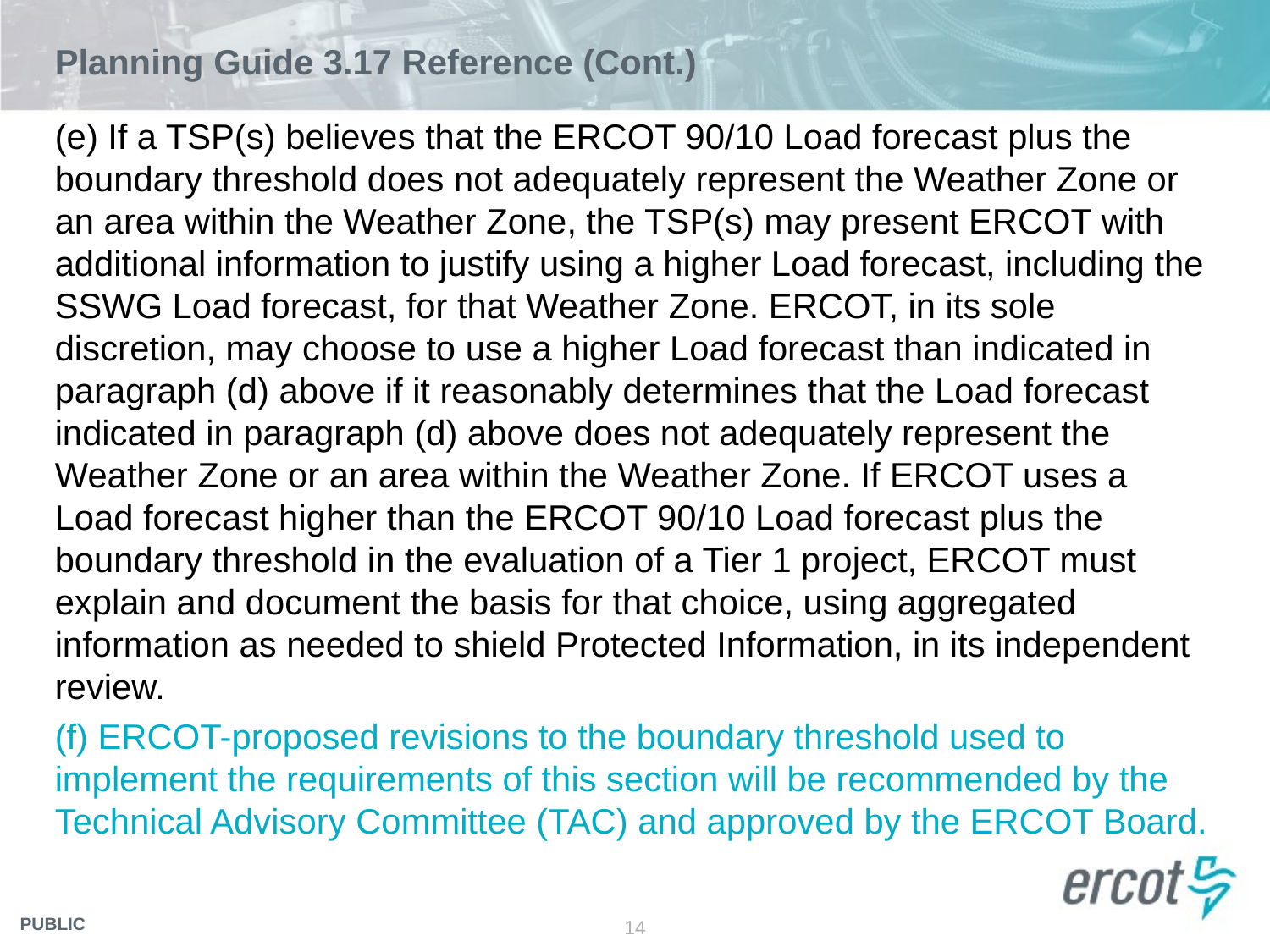

# Planning Guide 3.17 Reference (Cont.)
(e) If a TSP(s) believes that the ERCOT 90/10 Load forecast plus the boundary threshold does not adequately represent the Weather Zone or an area within the Weather Zone, the TSP(s) may present ERCOT with additional information to justify using a higher Load forecast, including the SSWG Load forecast, for that Weather Zone. ERCOT, in its sole discretion, may choose to use a higher Load forecast than indicated in paragraph (d) above if it reasonably determines that the Load forecast indicated in paragraph (d) above does not adequately represent the Weather Zone or an area within the Weather Zone. If ERCOT uses a Load forecast higher than the ERCOT 90/10 Load forecast plus the boundary threshold in the evaluation of a Tier 1 project, ERCOT must explain and document the basis for that choice, using aggregated information as needed to shield Protected Information, in its independent review.
(f) ERCOT-proposed revisions to the boundary threshold used to implement the requirements of this section will be recommended by the Technical Advisory Committee (TAC) and approved by the ERCOT Board.
14